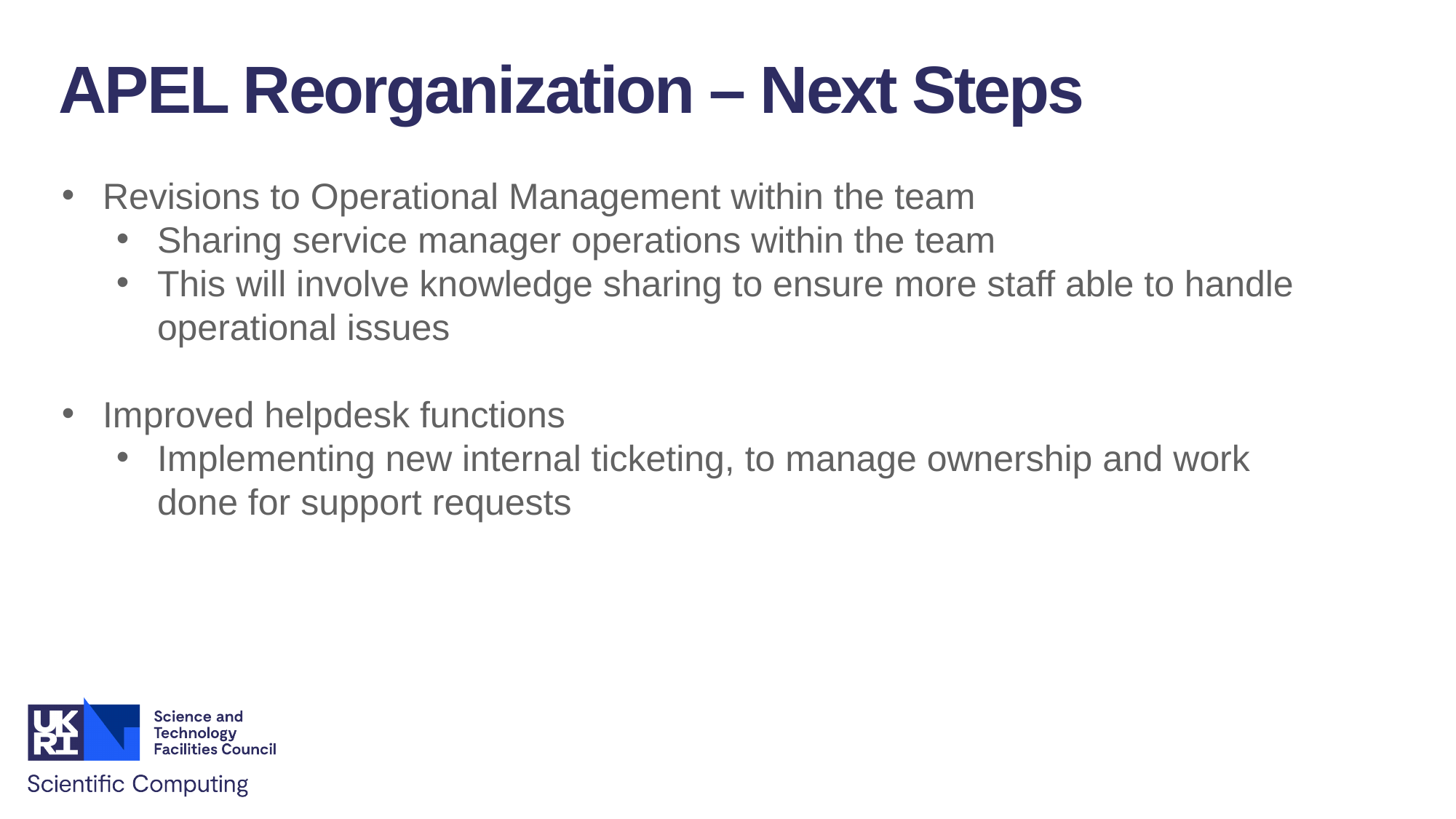

APEL Reorganization – Next Steps
Revisions to Operational Management within the team
Sharing service manager operations within the team
This will involve knowledge sharing to ensure more staff able to handle operational issues

Improved helpdesk functions
Implementing new internal ticketing, to manage ownership and work done for support requests